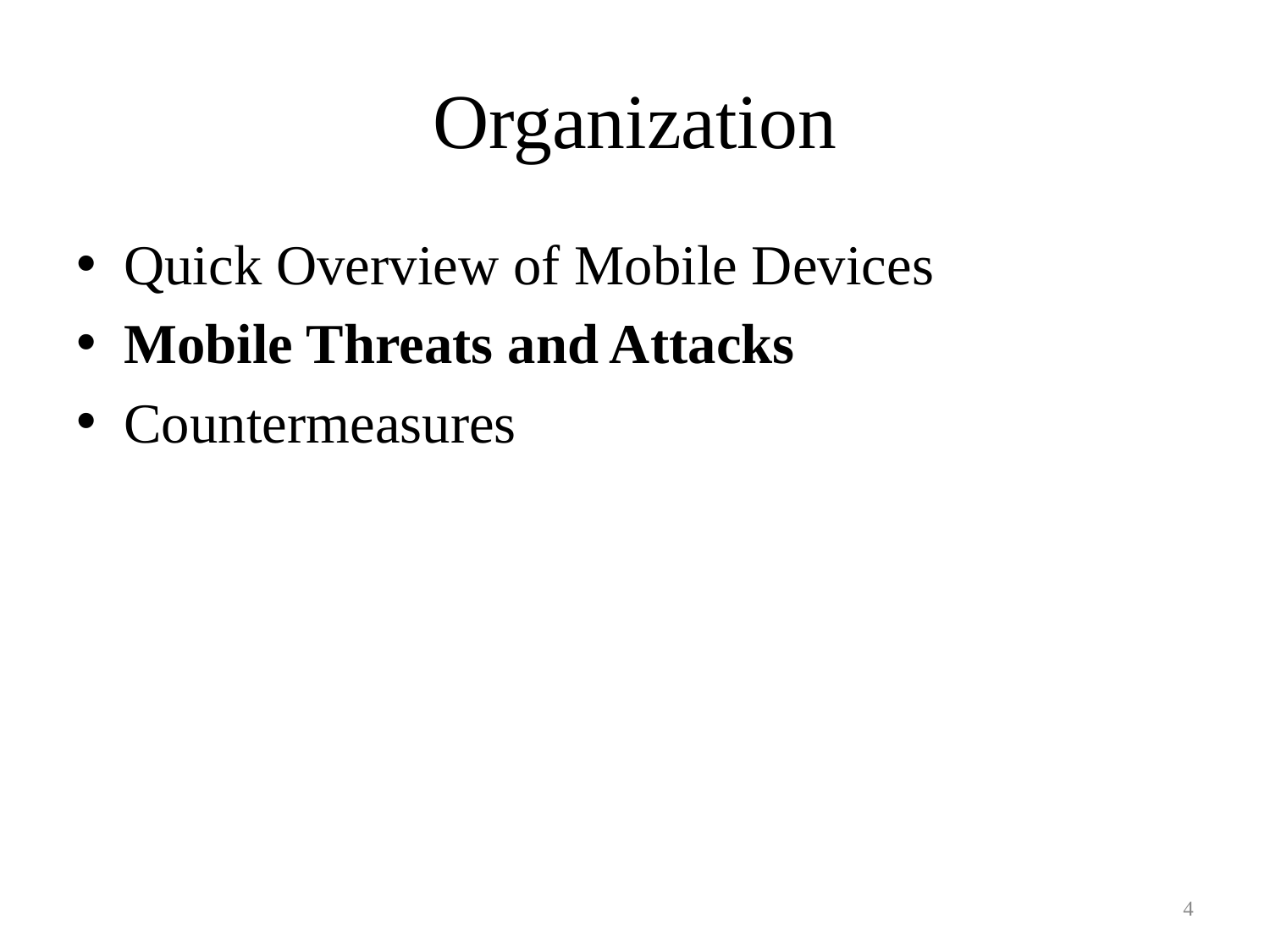

# Organization
Quick Overview of Mobile Devices
Mobile Threats and Attacks
Countermeasures
4